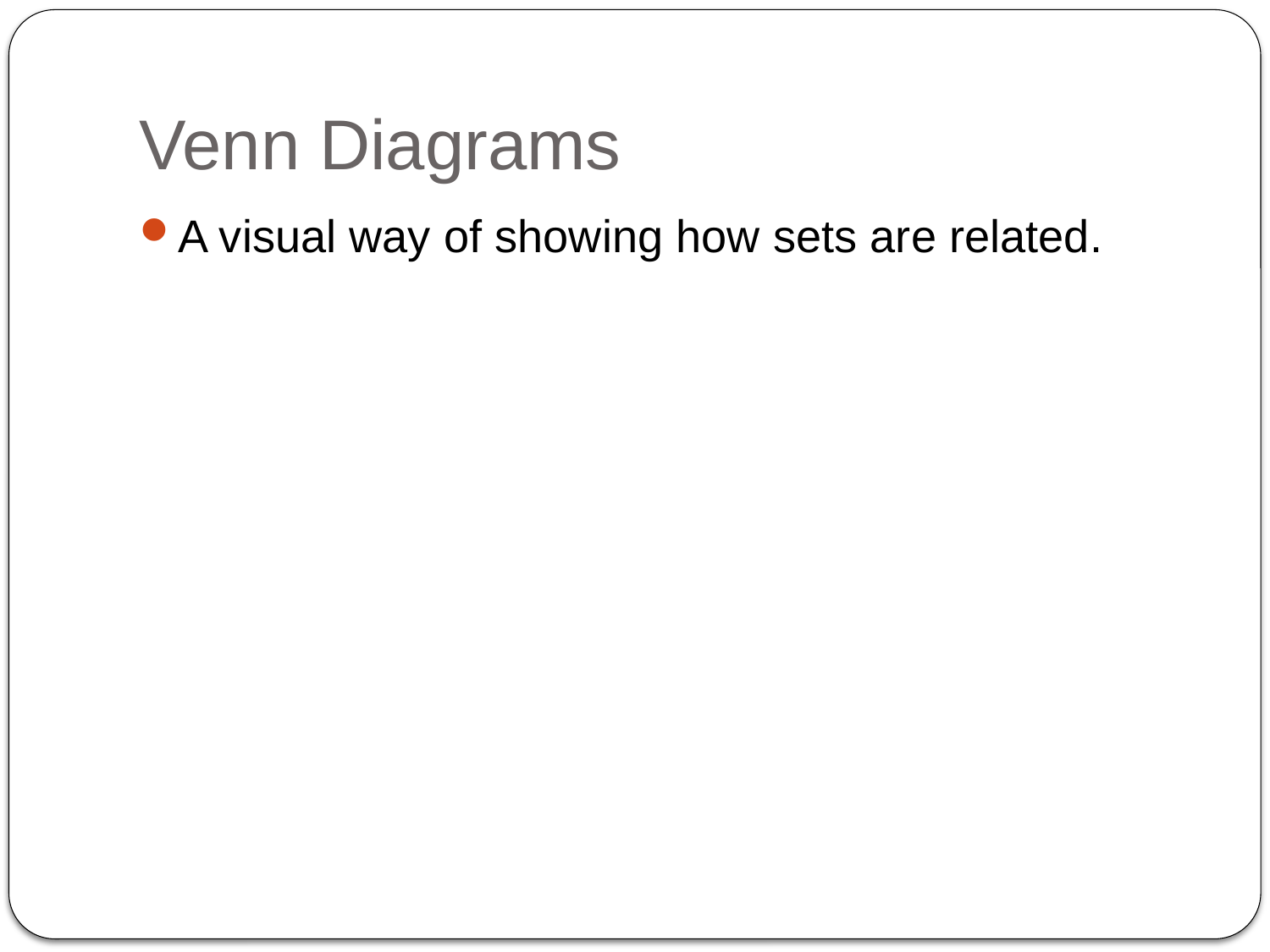

# Venn Diagrams
A visual way of showing how sets are related.